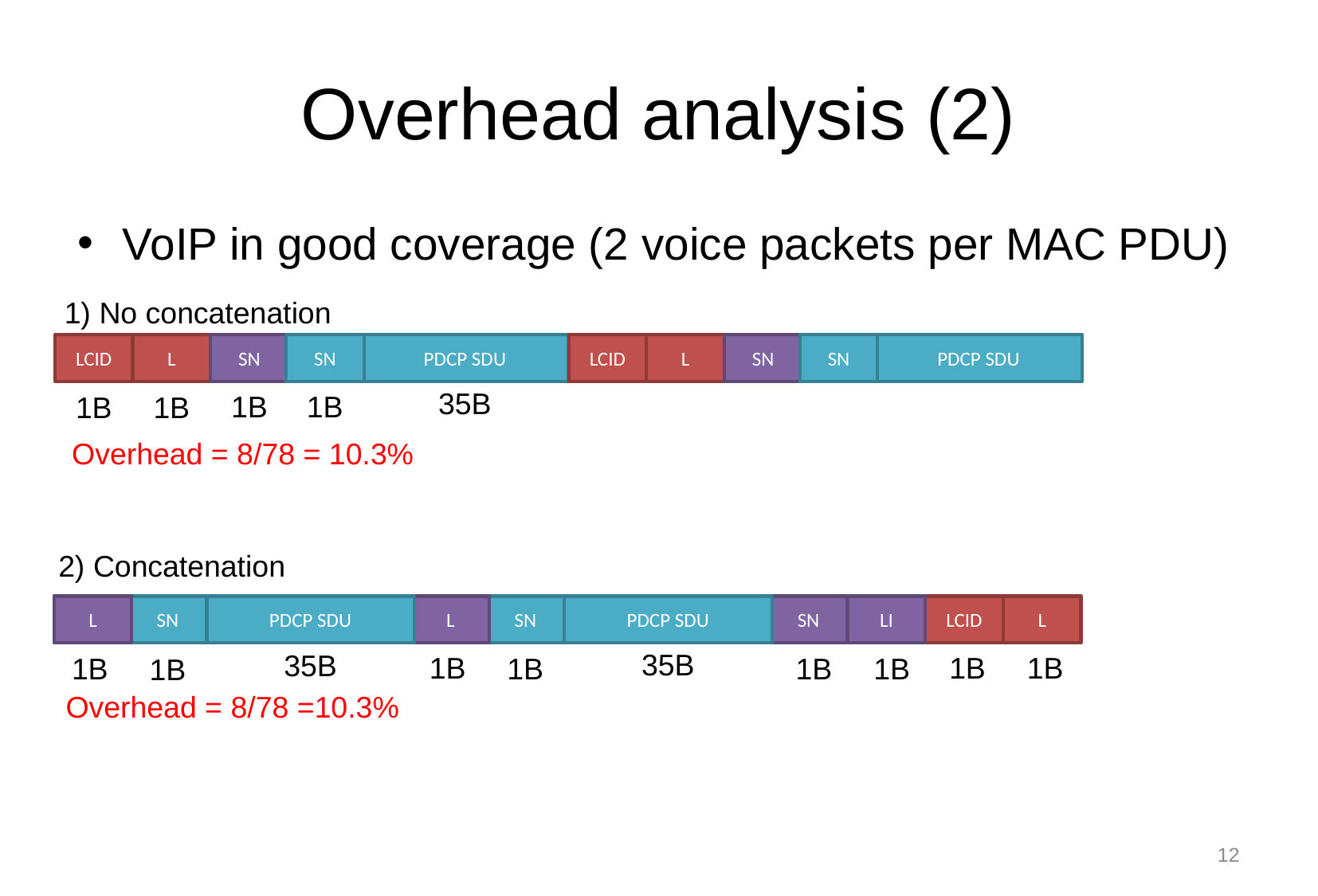

# Overhead analysis (2)
VoIP in good coverage (2 voice packets per MAC PDU)
1) No concatenation
LCID
L
SN
SN
PDCP SDU
LCID
L
SN
SN
PDCP SDU
35B
1B
1B
1B
1B
Overhead = 8/78 = 10.3%
2) Concatenation
L
SN
PDCP SDU
L
SN
PDCP SDU
SN
LI
LCID
L
35B
35B
1B
1B
1B
1B
1B
1B
1B
1B
Overhead = 8/78 =10.3%
12